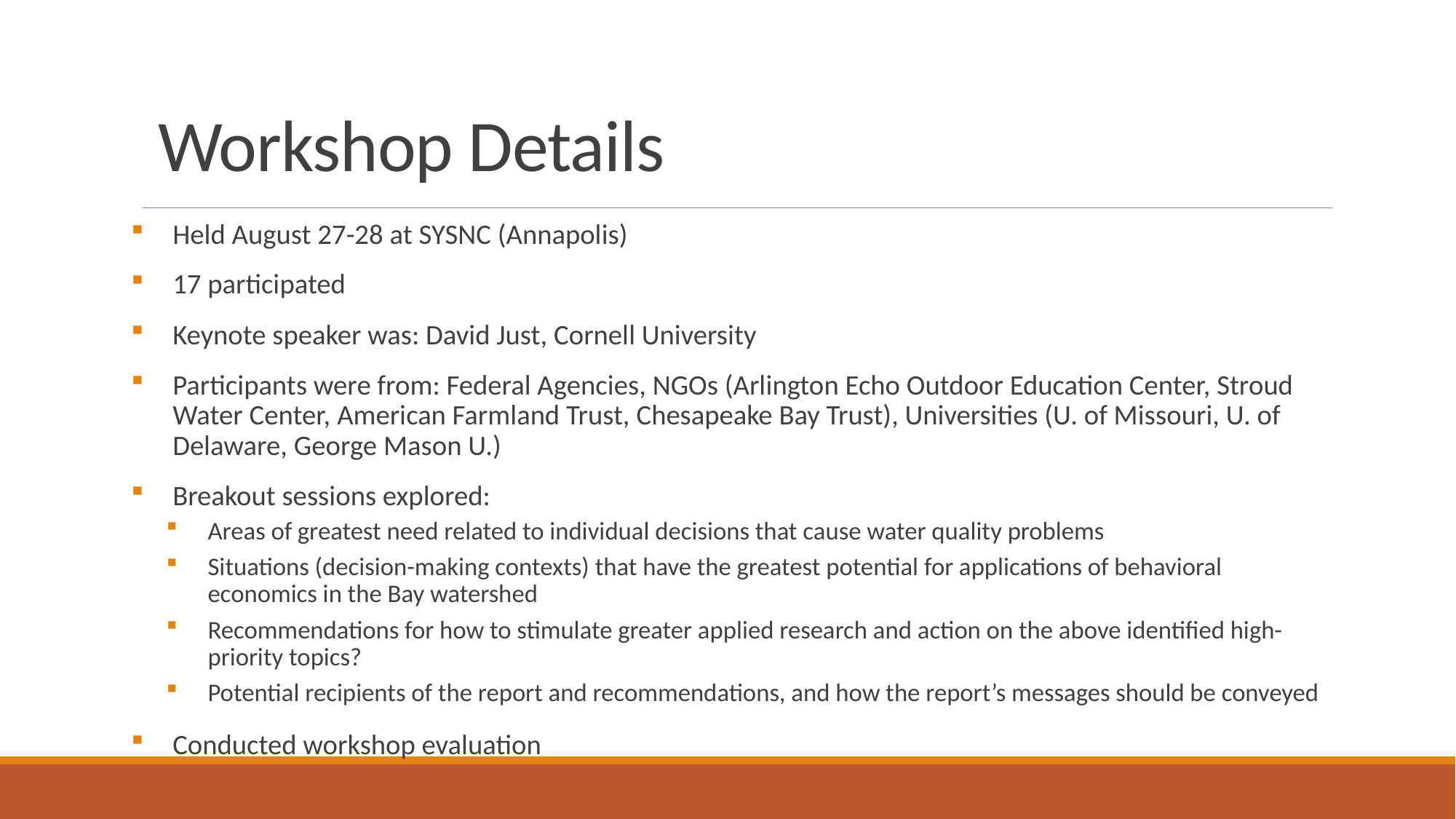

# Workshop Details
Held August 27-28 at SYSNC (Annapolis)
17 participated
Keynote speaker was: David Just, Cornell University
Participants were from: Federal Agencies, NGOs (Arlington Echo Outdoor Education Center, Stroud Water Center, American Farmland Trust, Chesapeake Bay Trust), Universities (U. of Missouri, U. of Delaware, George Mason U.)
Breakout sessions explored:
Areas of greatest need related to individual decisions that cause water quality problems
Situations (decision-making contexts) that have the greatest potential for applications of behavioral economics in the Bay watershed
Recommendations for how to stimulate greater applied research and action on the above identified high-priority topics?
Potential recipients of the report and recommendations, and how the report’s messages should be conveyed
Conducted workshop evaluation